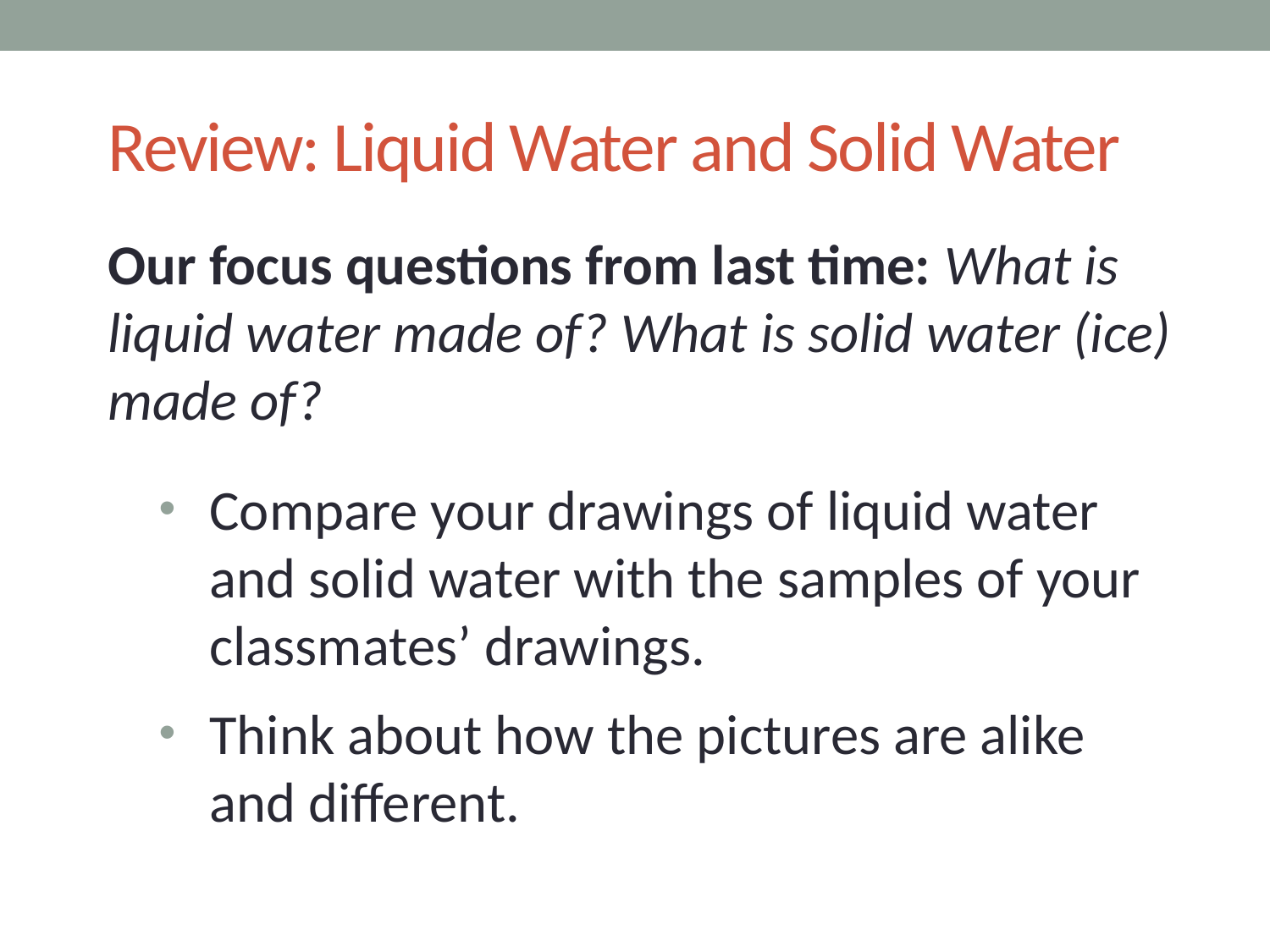

# Review: Liquid Water and Solid Water
Our focus questions from last time: What is liquid water made of? What is solid water (ice) made of?
Compare your drawings of liquid water and solid water with the samples of your classmates’ drawings.
Think about how the pictures are alike
and different.